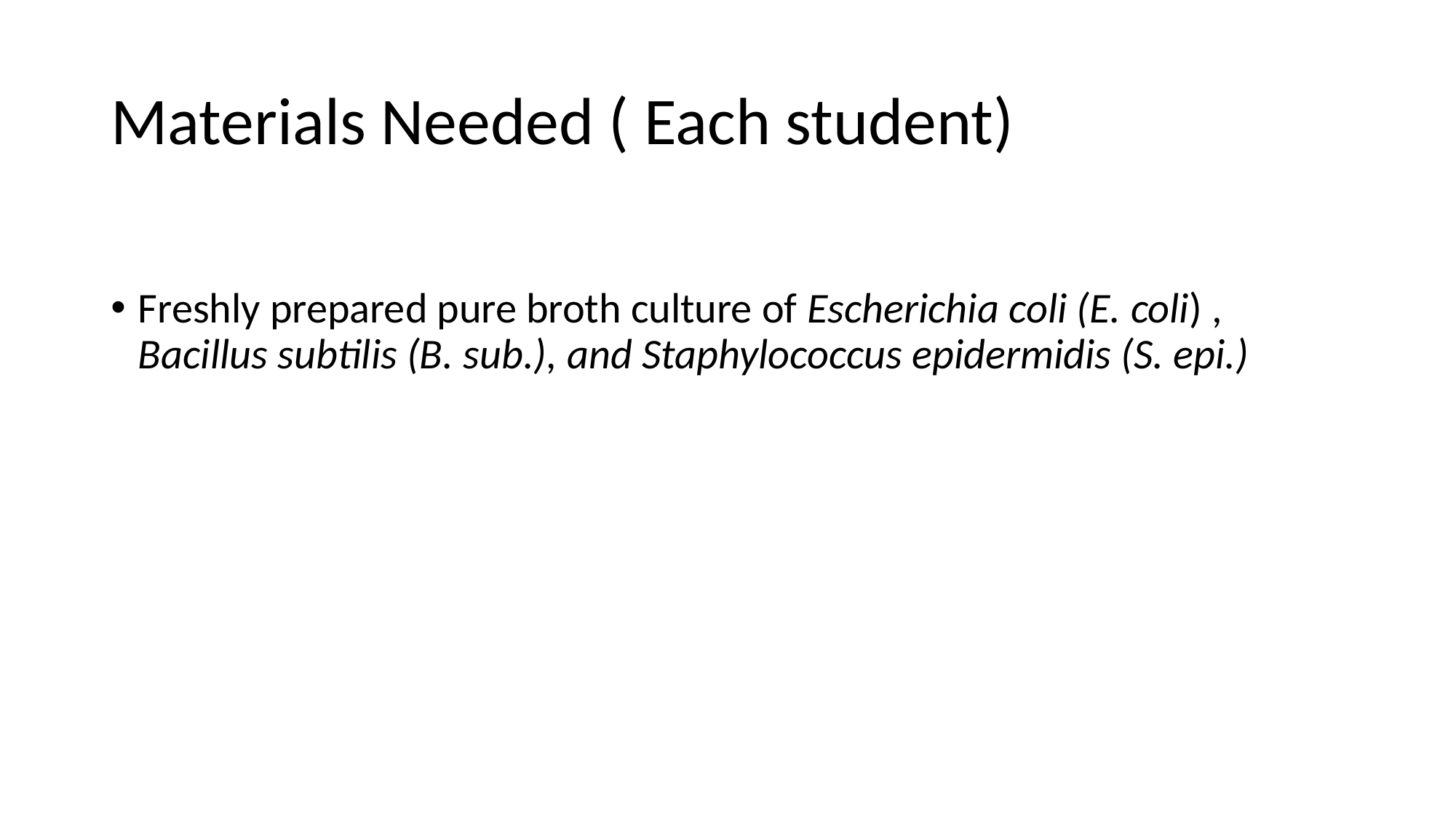

# Materials Needed ( Each student)
Freshly prepared pure broth culture of Escherichia coli (E. coli) , Bacillus subtilis (B. sub.), and Staphylococcus epidermidis (S. epi.)